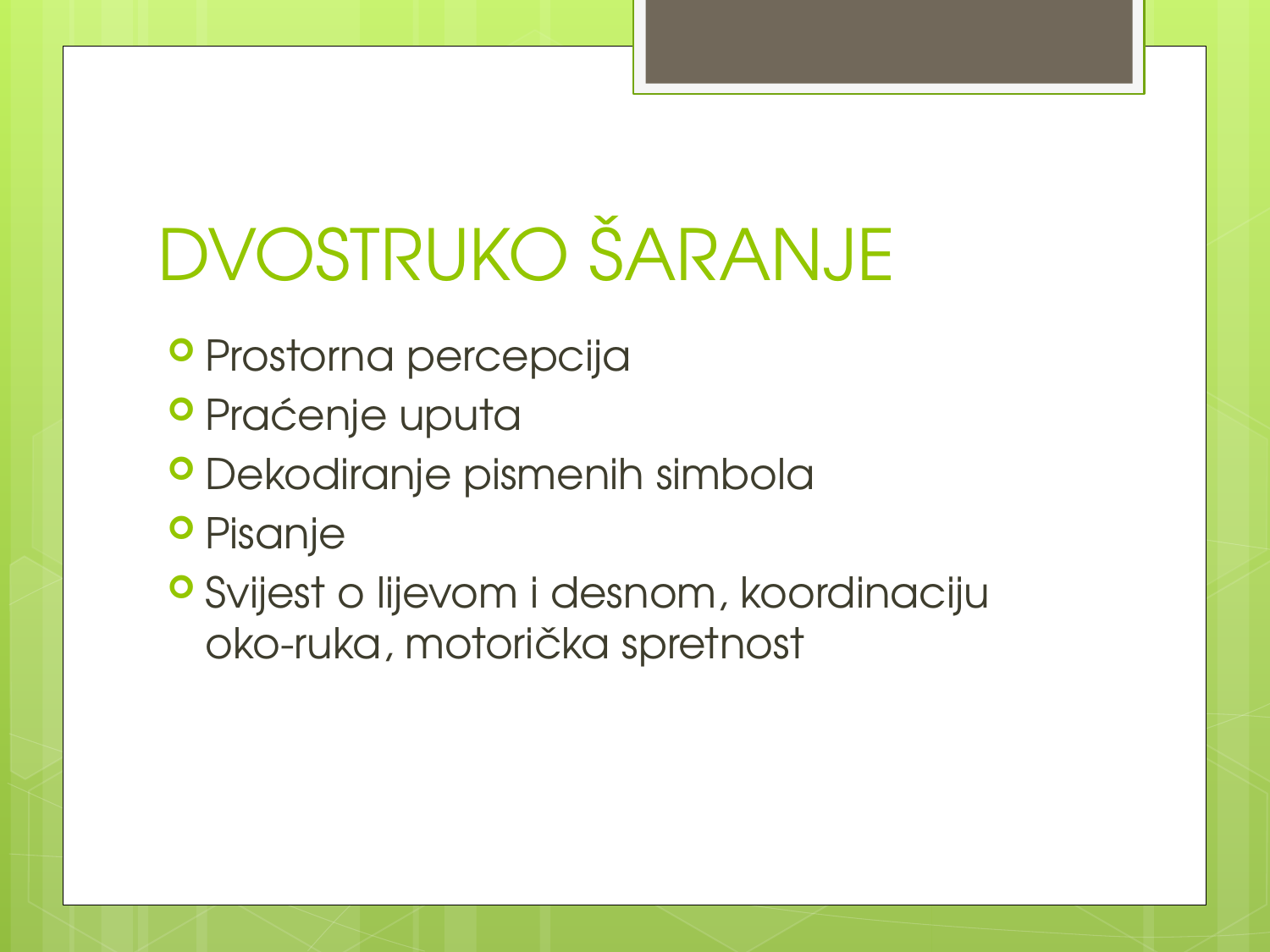

# DVOSTRUKO ŠARANJE
Prostorna percepcija
Praćenje uputa
Dekodiranje pismenih simbola
Pisanje
Svijest o lijevom i desnom, koordinaciju oko-ruka, motorička spretnost